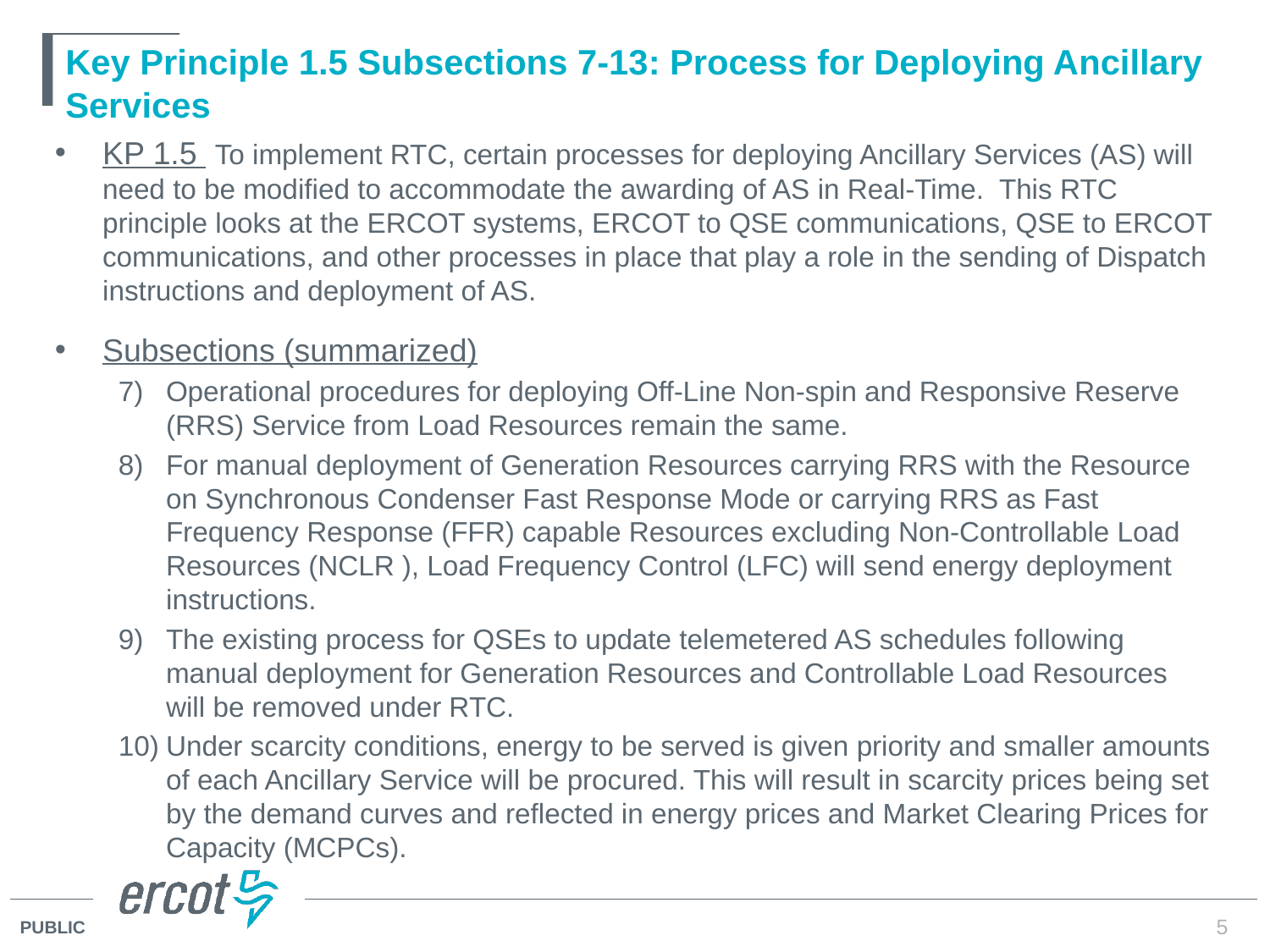

# Key Principle 1.5 Subsections 7-13: Process for Deploying Ancillary Services
KP 1.5  To implement RTC, certain processes for deploying Ancillary Services (AS) will need to be modified to accommodate the awarding of AS in Real-Time.  This RTC principle looks at the ERCOT systems, ERCOT to QSE communications, QSE to ERCOT communications, and other processes in place that play a role in the sending of Dispatch instructions and deployment of AS.

Subsections (summarized)
Operational procedures for deploying Off-Line Non-spin and Responsive Reserve (RRS) Service from Load Resources remain the same.
For manual deployment of Generation Resources carrying RRS with the Resource on Synchronous Condenser Fast Response Mode or carrying RRS as Fast Frequency Response (FFR) capable Resources excluding Non-Controllable Load Resources (NCLR ), Load Frequency Control (LFC) will send energy deployment instructions.
The existing process for QSEs to update telemetered AS schedules following manual deployment for Generation Resources and Controllable Load Resources will be removed under RTC.
Under scarcity conditions, energy to be served is given priority and smaller amounts of each Ancillary Service will be procured. This will result in scarcity prices being set by the demand curves and reflected in energy prices and Market Clearing Prices for Capacity (MCPCs).
5